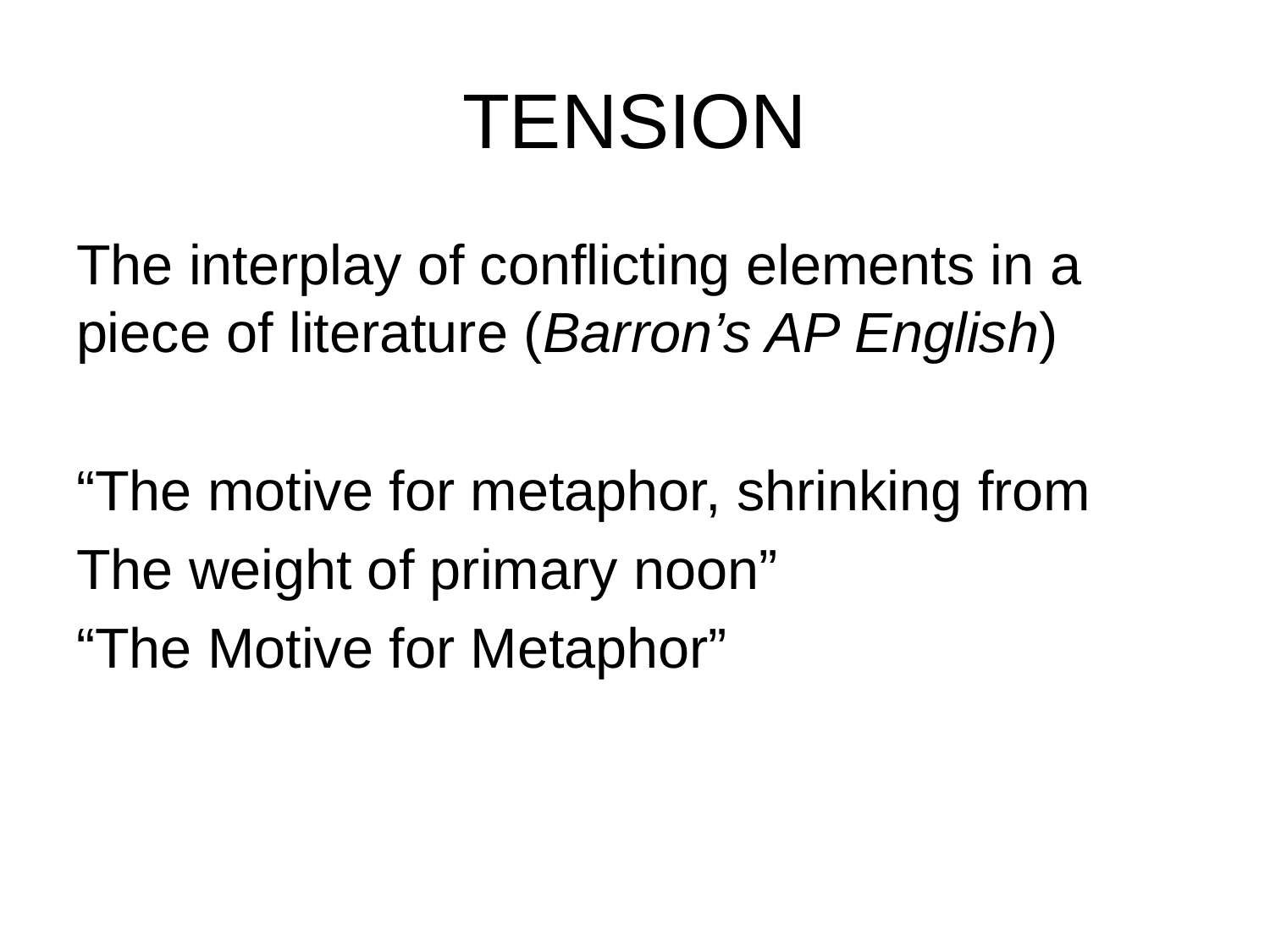

# TENSION
The interplay of conflicting elements in a piece of literature (Barron’s AP English)

“The motive for metaphor, shrinking from
The weight of primary noon”
“The Motive for Metaphor”